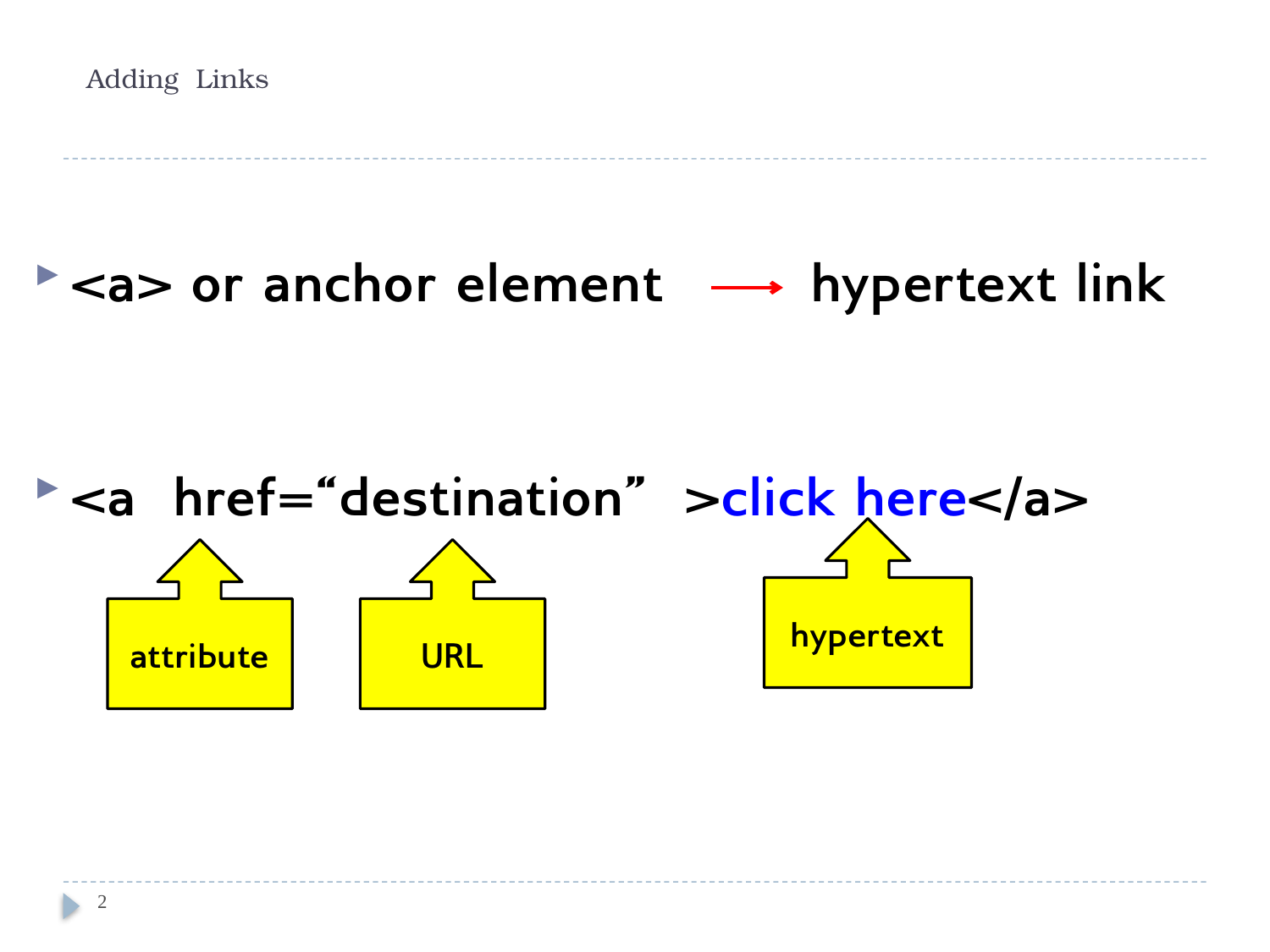

# Adding  Links

<a> or anchor element        hypertext link
<a  href=“destination”  >click here</a>
hypertext
attribute
URL
2